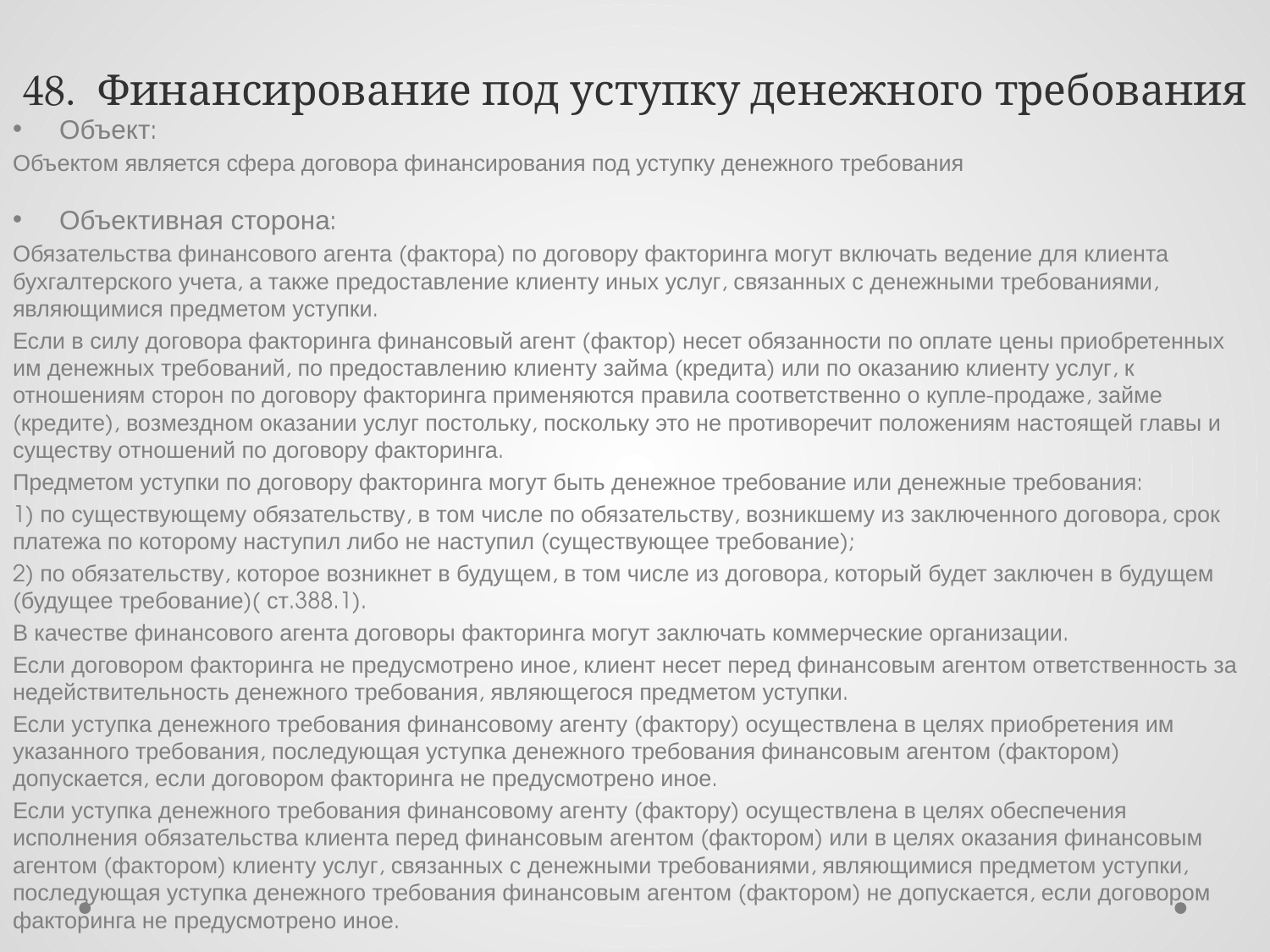

# 48.  Финансирование под уступку денежного требования
Объект:
Объектом является сфера договора финансирования под уступку денежного требования

Объективная сторона:
Обязательства финансового агента (фактора) по договору факторинга могут включать ведение для клиента бухгалтерского учета, а также предоставление клиенту иных услуг, связанных с денежными требованиями, являющимися предметом уступки.
Если в силу договора факторинга финансовый агент (фактор) несет обязанности по оплате цены приобретенных им денежных требований, по предоставлению клиенту займа (кредита) или по оказанию клиенту услуг, к отношениям сторон по договору факторинга применяются правила соответственно о купле-продаже, займе (кредите), возмездном оказании услуг постольку, поскольку это не противоречит положениям настоящей главы и существу отношений по договору факторинга.
Предметом уступки по договору факторинга могут быть денежное требование или денежные требования:
1) по существующему обязательству, в том числе по обязательству, возникшему из заключенного договора, срок платежа по которому наступил либо не наступил (существующее требование);
2) по обязательству, которое возникнет в будущем, в том числе из договора, который будет заключен в будущем (будущее требование)( ст.388.1).
В качестве финансового агента договоры факторинга могут заключать коммерческие организации.
Если договором факторинга не предусмотрено иное, клиент несет перед финансовым агентом ответственность за недействительность денежного требования, являющегося предметом уступки.
Если уступка денежного требования финансовому агенту (фактору) осуществлена в целях приобретения им указанного требования, последующая уступка денежного требования финансовым агентом (фактором) допускается, если договором факторинга не предусмотрено иное.
Если уступка денежного требования финансовому агенту (фактору) осуществлена в целях обеспечения исполнения обязательства клиента перед финансовым агентом (фактором) или в целях оказания финансовым агентом (фактором) клиенту услуг, связанных с денежными требованиями, являющимися предметом уступки, последующая уступка денежного требования финансовым агентом (фактором) не допускается, если договором факторинга не предусмотрено иное.